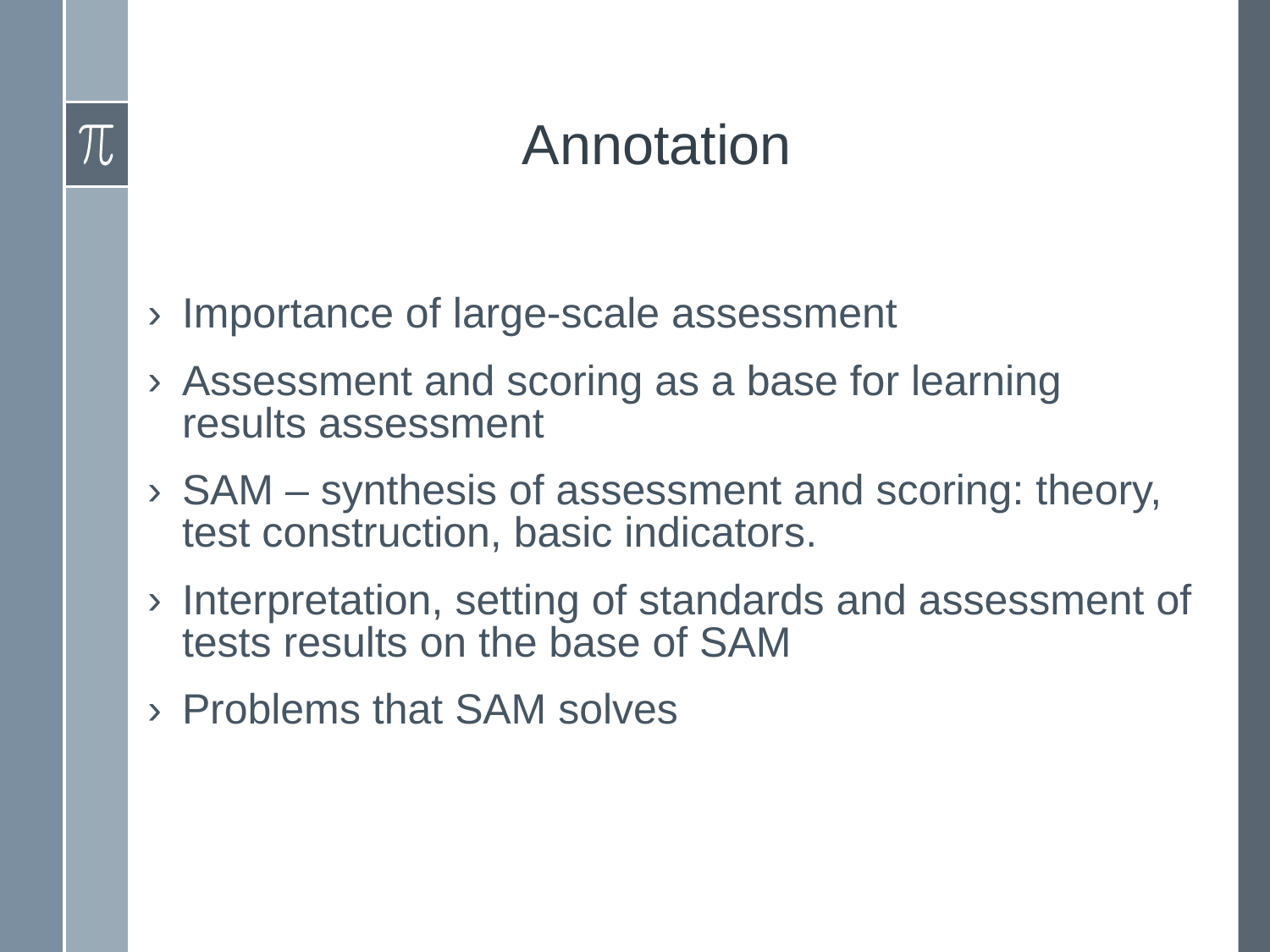

# Annotation

Importance of large-scale assessment
Assessment and scoring as a base for learning results assessment
SAM – synthesis of assessment and scoring: theory, test construction, basic indicators.
Interpretation, setting of standards and assessment of tests results on the base of SAM
Problems that SAM solves